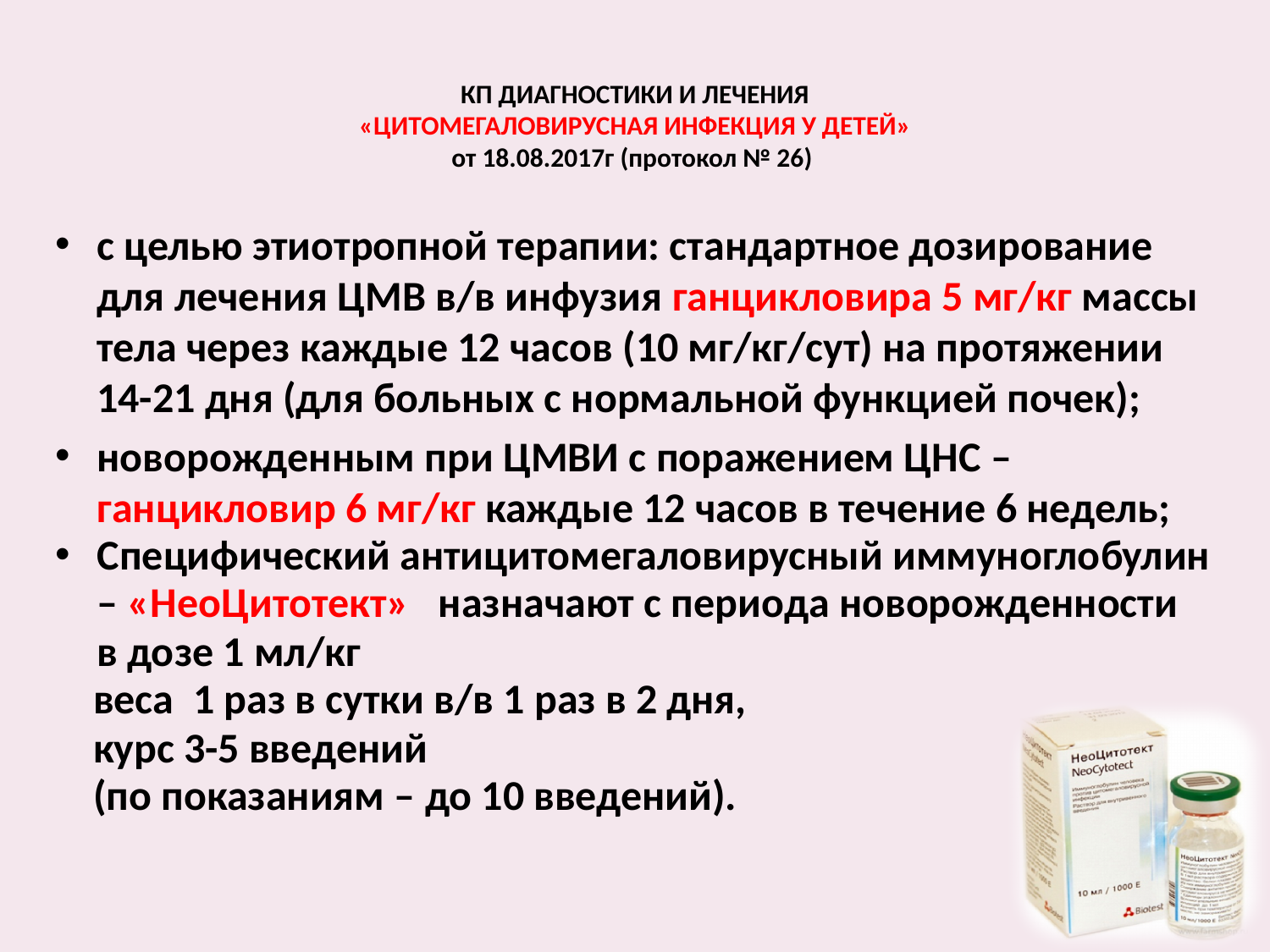

# КП ДИАГНОСТИКИ И ЛЕЧЕНИЯ «ЦИТОМЕГАЛОВИРУСНАЯ ИНФЕКЦИЯ У ДЕТЕЙ» от 18.08.2017г (протокол № 26)
с целью этиотропной терапии: стандартное дозирование для лечения ЦМВ в/в инфузия ганцикловира 5 мг/кг массы тела через каждые 12 часов (10 мг/кг/сут) на протяжении 14-21 дня (для больных с нормальной функцией почек);
новорожденным при ЦМВИ с поражением ЦНС – ганцикловир 6 мг/кг каждые 12 часов в течение 6 недель;
Специфический антицитомегаловирусный иммуноглобулин – «НеоЦитотект»   назначают с периода новорожденности  в дозе 1 мл/кг
    веса  1 раз в сутки в/в 1 раз в 2 дня,
    курс 3-5 введений
    (по показаниям – до 10 введений).